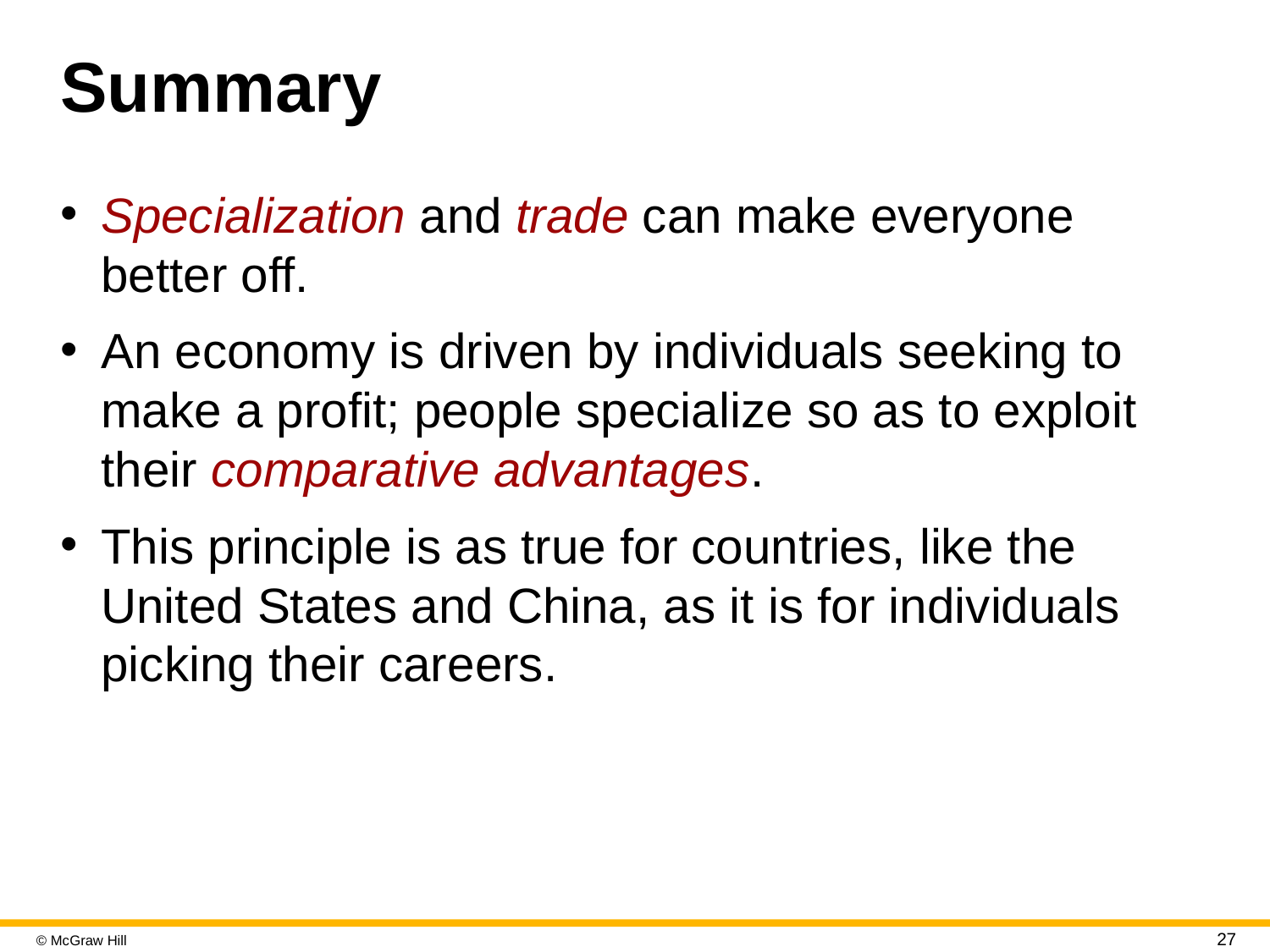

# Summary
Specialization and trade can make everyone better off.
An economy is driven by individuals seeking to make a profit; people specialize so as to exploit their comparative advantages.
This principle is as true for countries, like the United States and China, as it is for individuals picking their careers.